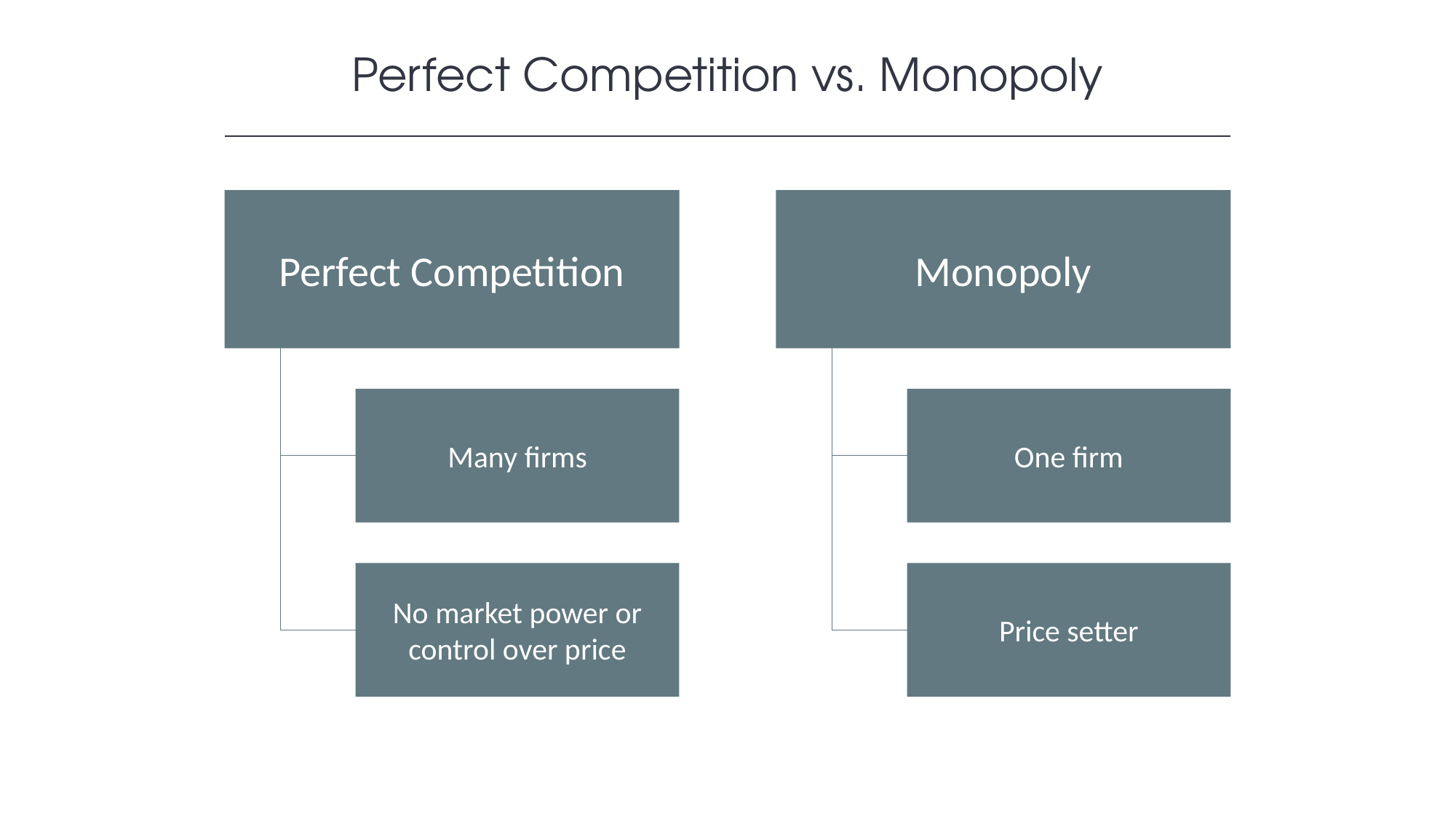

Perfect Competition vs. Monopoly
Perfect Competition
Monopoly
Many firms
One firm
No market power or control over price
Price setter